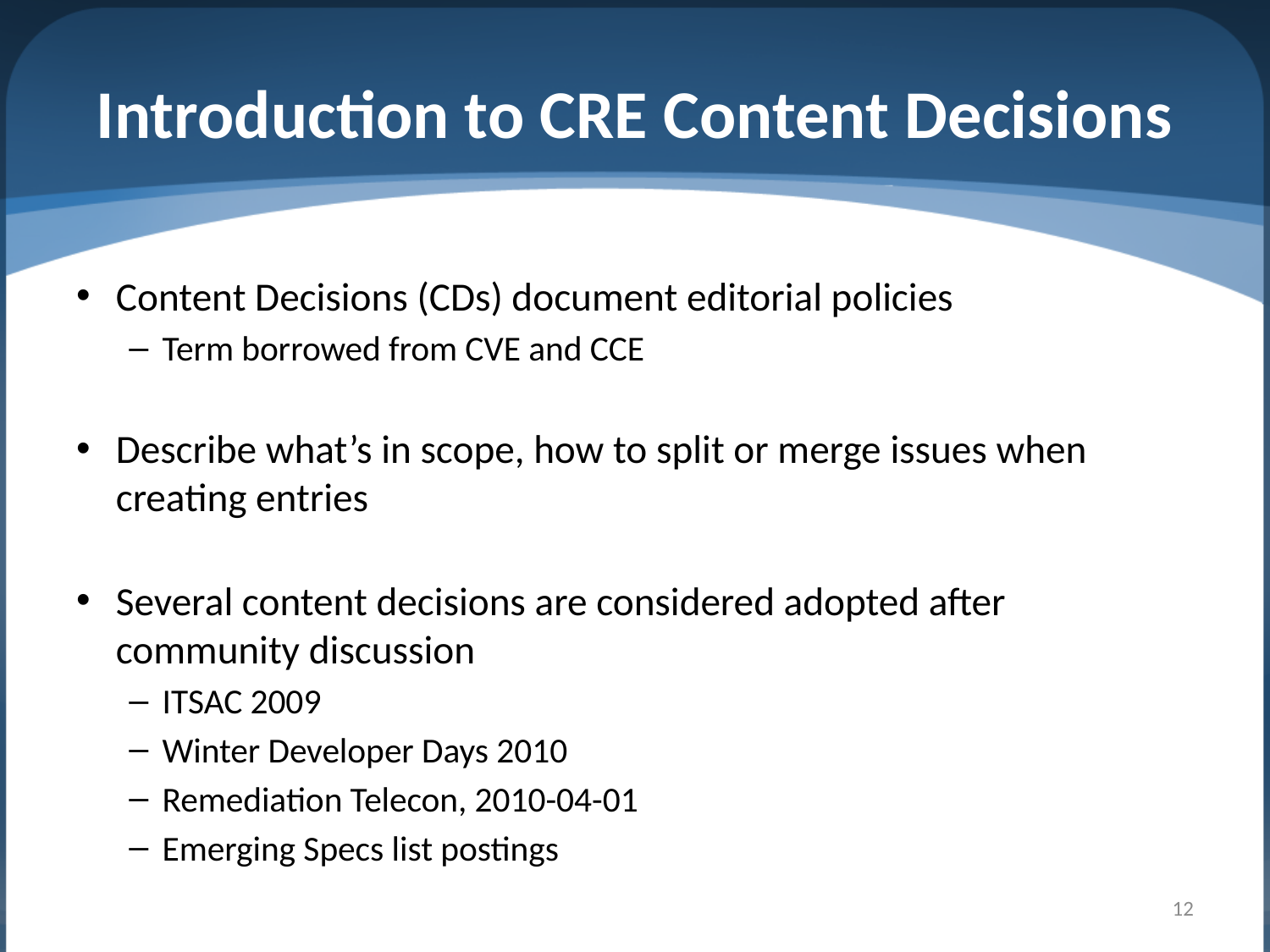

# Introduction to CRE Content Decisions
Content Decisions (CDs) document editorial policies
Term borrowed from CVE and CCE

Describe what’s in scope, how to split or merge issues when creating entries

Several content decisions are considered adopted after community discussion
ITSAC 2009
Winter Developer Days 2010
Remediation Telecon, 2010-04-01
Emerging Specs list postings
12